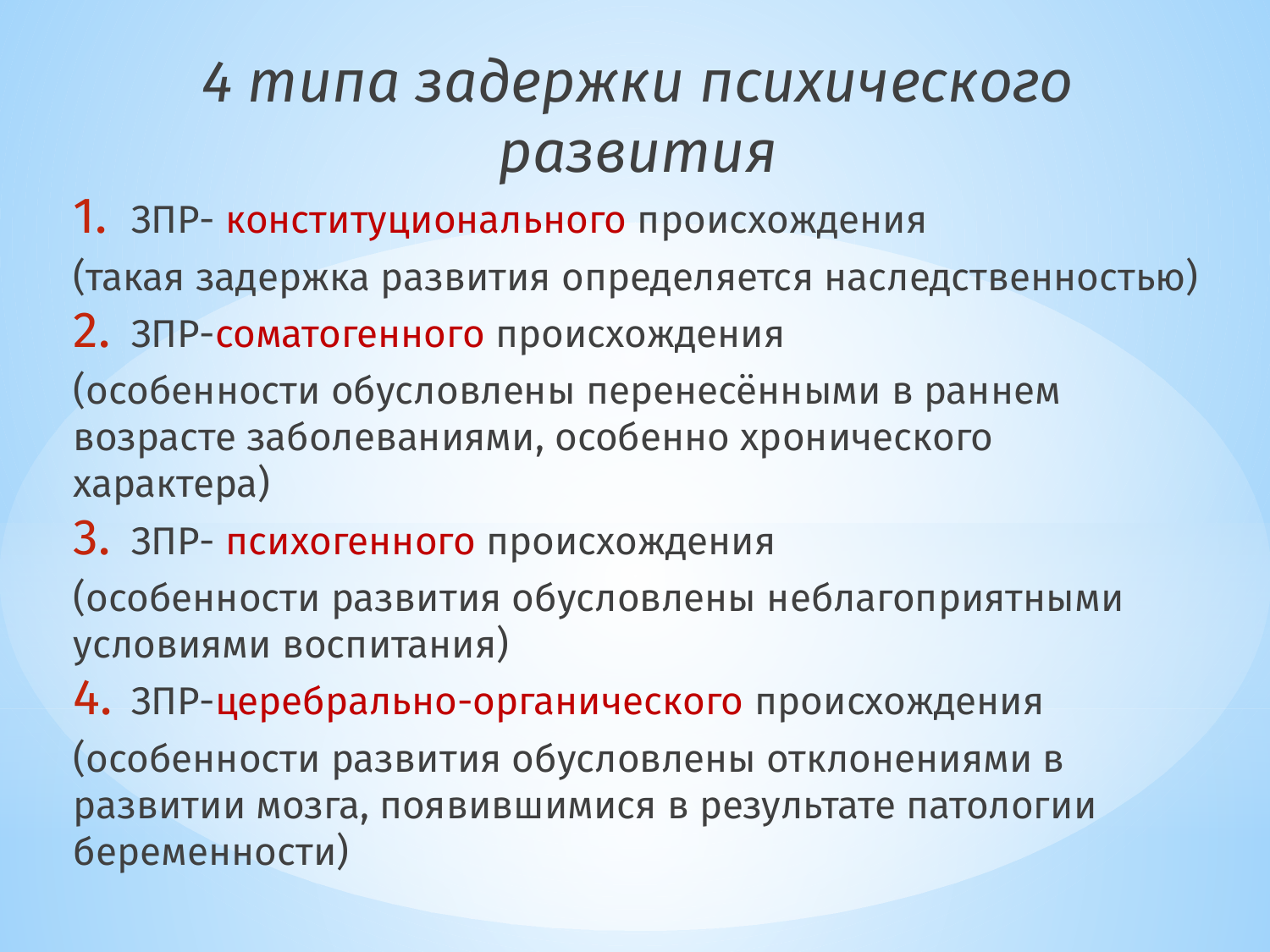

4 типа задержки психического развития
ЗПР- конституционального происхождения
(такая задержка развития определяется наследственностью)
ЗПР-соматогенного происхождения
(особенности обусловлены перенесёнными в раннем возрасте заболеваниями, особенно хронического характера)
ЗПР- психогенного происхождения
(особенности развития обусловлены неблагоприятными условиями воспитания)
ЗПР-церебрально-органического происхождения
(особенности развития обусловлены отклонениями в развитии мозга, появившимися в результате патологии беременности)